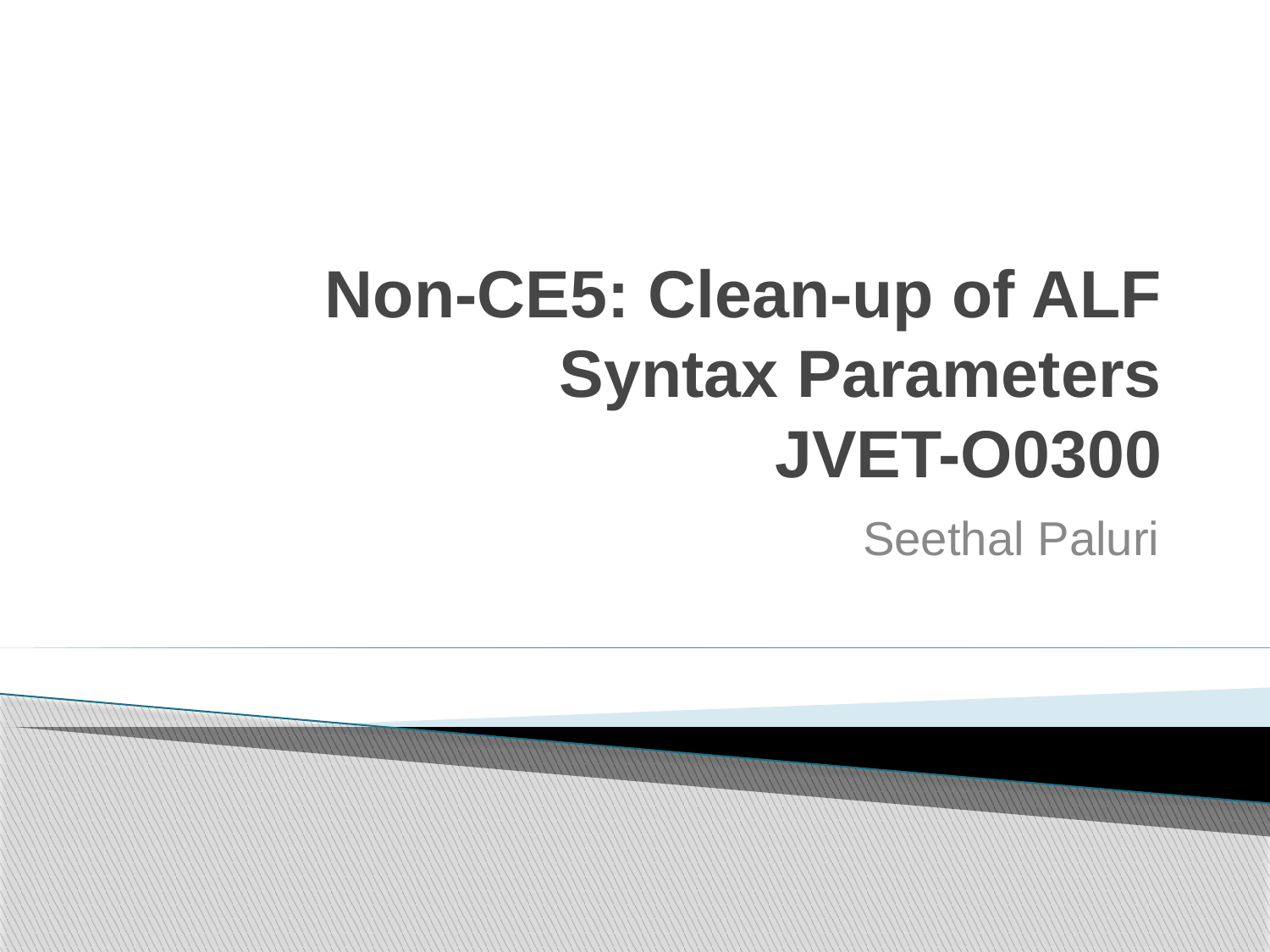

# Non-CE5: Clean-up of ALF Syntax Parameters JVET-O0300
Seethal Paluri